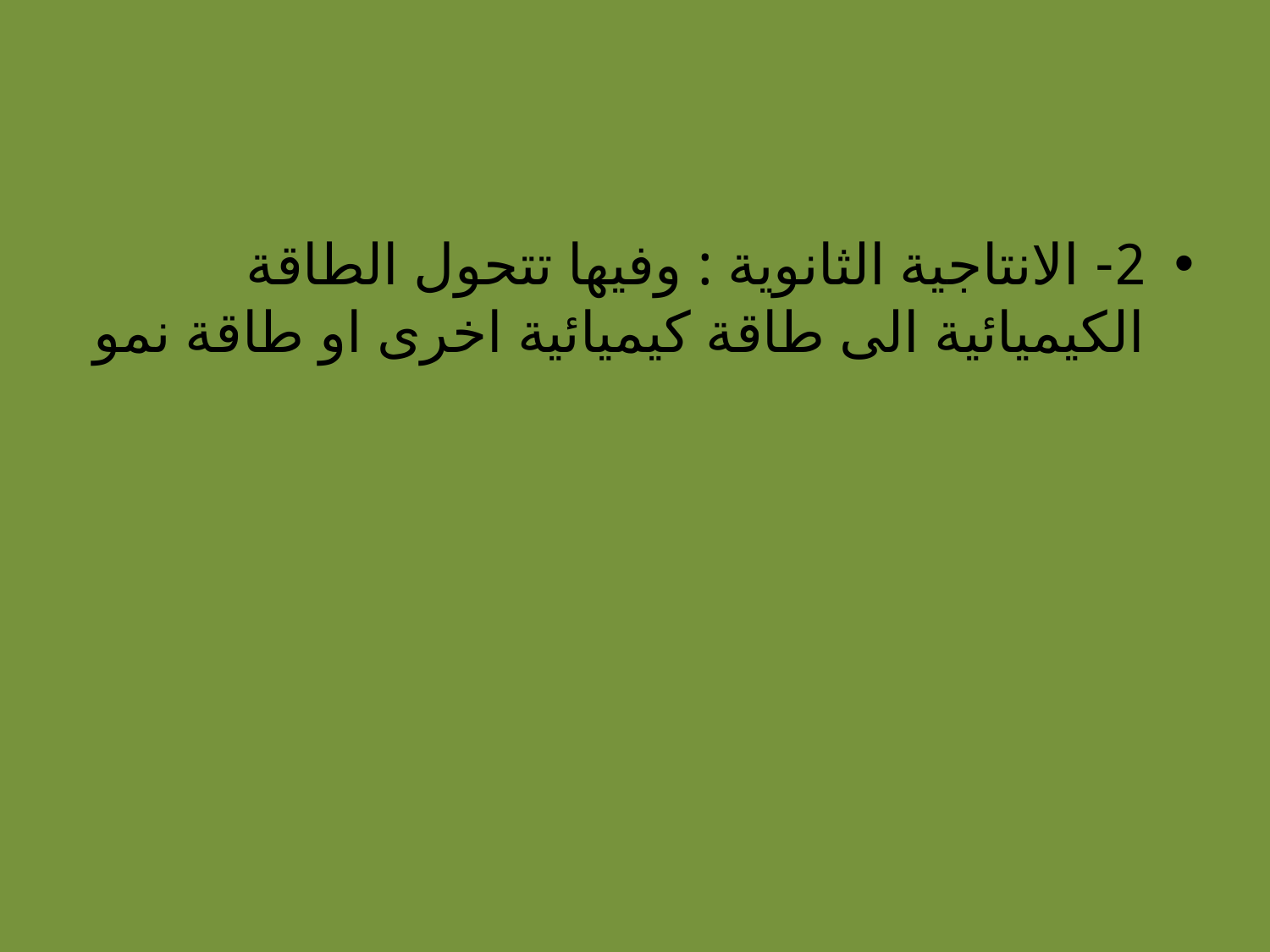

#
2- الانتاجية الثانوية : وفيها تتحول الطاقة الكيميائية الى طاقة كيميائية اخرى او طاقة نمو